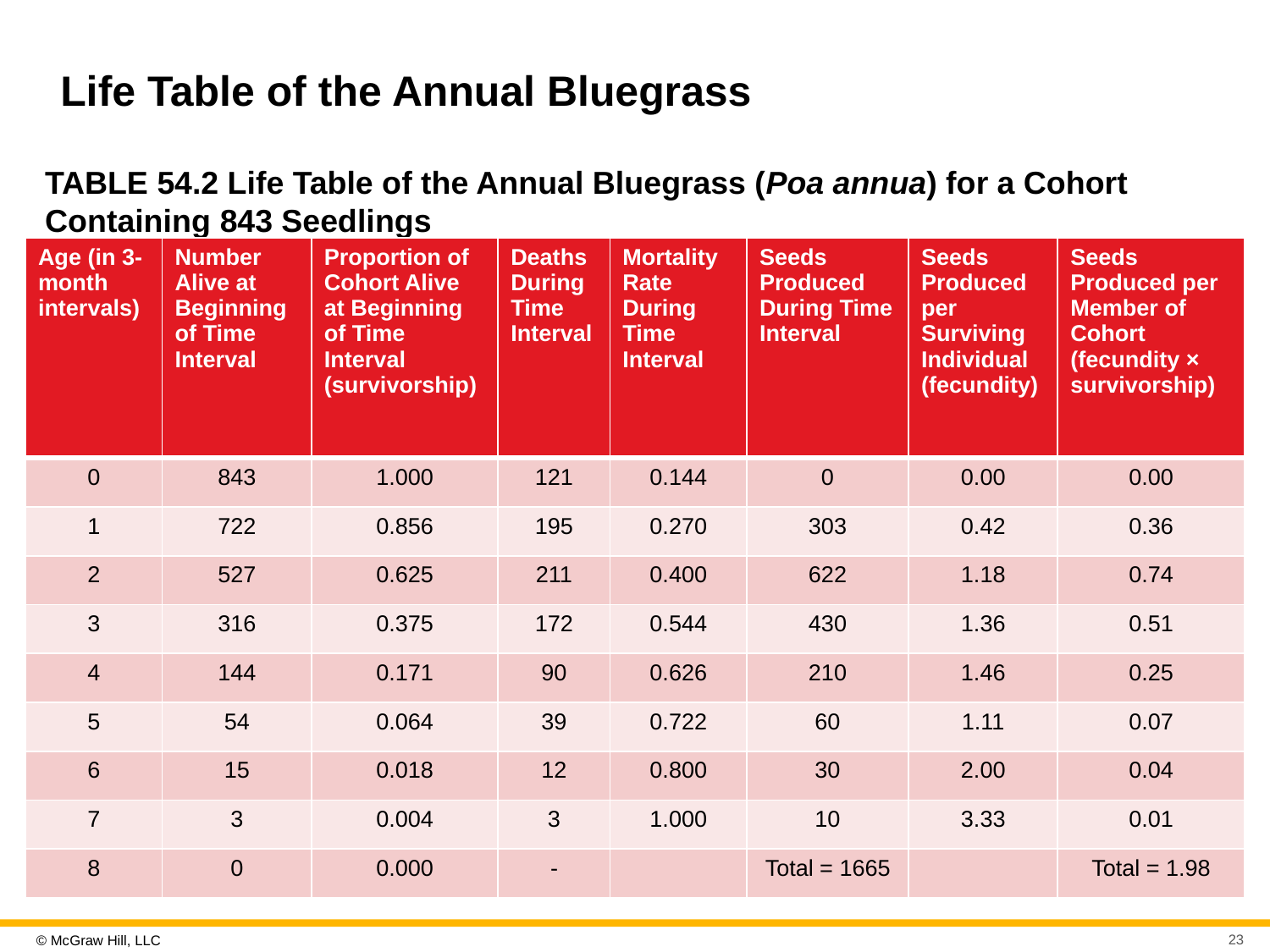

# Life Table of the Annual Bluegrass
TABLE 54.2 Life Table of the Annual Bluegrass (Poa annua) for a Cohort Containing 843 Seedlings
| Age (in 3-month intervals) | Number Alive at Beginning of Time Interval | Proportion of Cohort Alive at Beginning of Time Interval (survivorship) | Deaths During Time Interval | Mortality Rate During Time Interval | Seeds Produced During Time Interval | Seeds Produced per Surviving Individual (fecundity) | Seeds Produced per Member of Cohort (fecundity × survivorship) |
| --- | --- | --- | --- | --- | --- | --- | --- |
| 0 | 843 | 1.000 | 121 | 0.144 | 0 | 0.00 | 0.00 |
| 1 | 722 | 0.856 | 195 | 0.270 | 303 | 0.42 | 0.36 |
| 2 | 527 | 0.625 | 211 | 0.400 | 622 | 1.18 | 0.74 |
| 3 | 316 | 0.375 | 172 | 0.544 | 430 | 1.36 | 0.51 |
| 4 | 144 | 0.171 | 90 | 0.626 | 210 | 1.46 | 0.25 |
| 5 | 54 | 0.064 | 39 | 0.722 | 60 | 1.11 | 0.07 |
| 6 | 15 | 0.018 | 12 | 0.800 | 30 | 2.00 | 0.04 |
| 7 | 3 | 0.004 | 3 | 1.000 | 10 | 3.33 | 0.01 |
| 8 | 0 | 0.000 | - |  | Total = 1665 |  | Total = 1.98 |
23